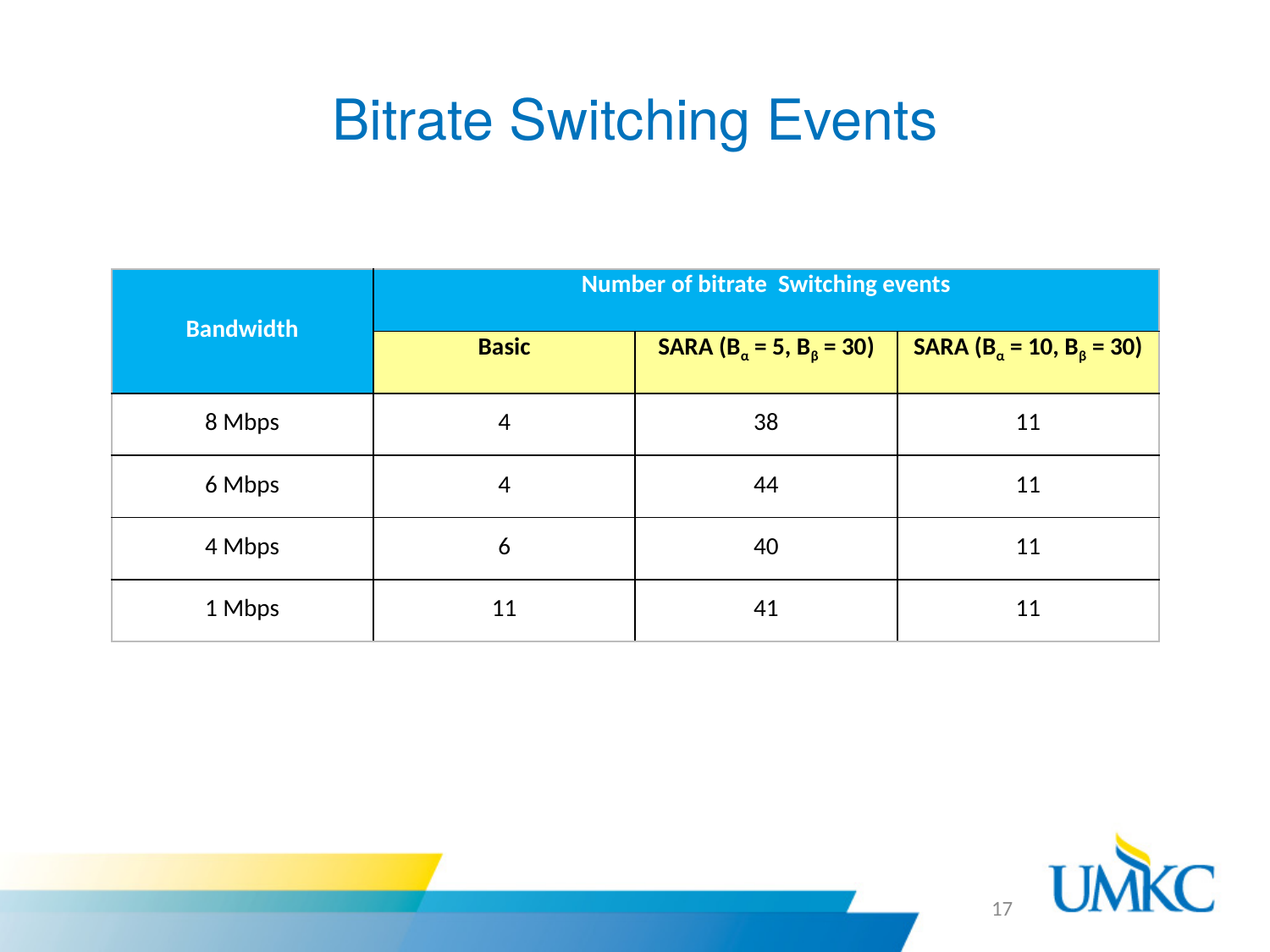

# Bitrate Switching Events
| Bandwidth | Number of bitrate Switching events |  |  |
| --- | --- | --- | --- |
|  | Basic | SARA (Bα = 5, Bβ = 30) | SARA (Bα = 10, Bβ = 30) |
| 8 Mbps | 4 | 38 | 11 |
| 6 Mbps | 4 | 44 | 11 |
| 4 Mbps | 6 | 40 | 11 |
| 1 Mbps | 11 | 41 | 11 |
17